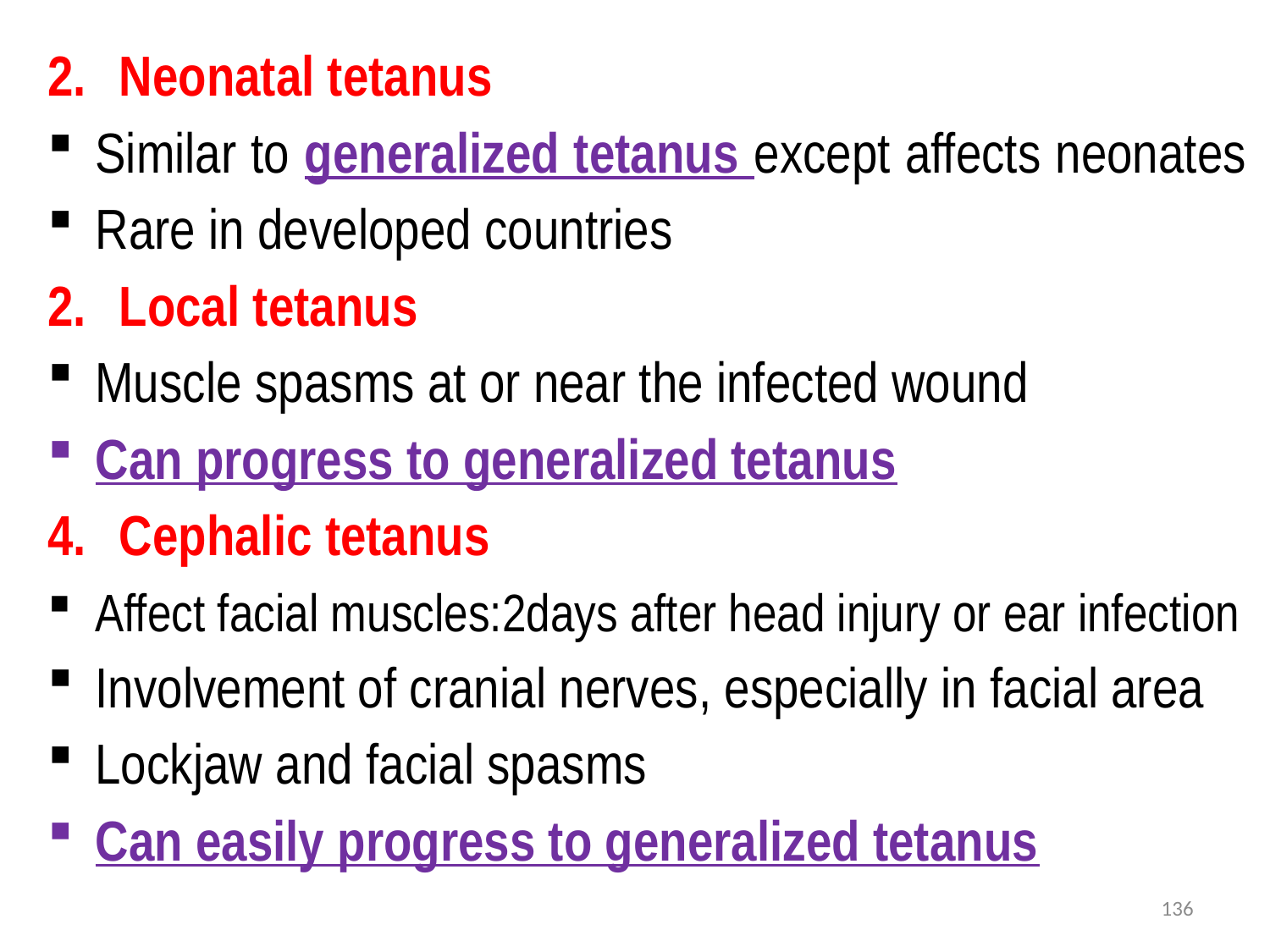

Neonatal tetanus
Similar to generalized tetanus except affects neonates
Rare in developed countries
Local tetanus
Muscle spasms at or near the infected wound
Can progress to generalized tetanus
Cephalic tetanus
Affect facial muscles:2days after head injury or ear infection
Involvement of cranial nerves, especially in facial area
Lockjaw and facial spasms
Can easily progress to generalized tetanus

136